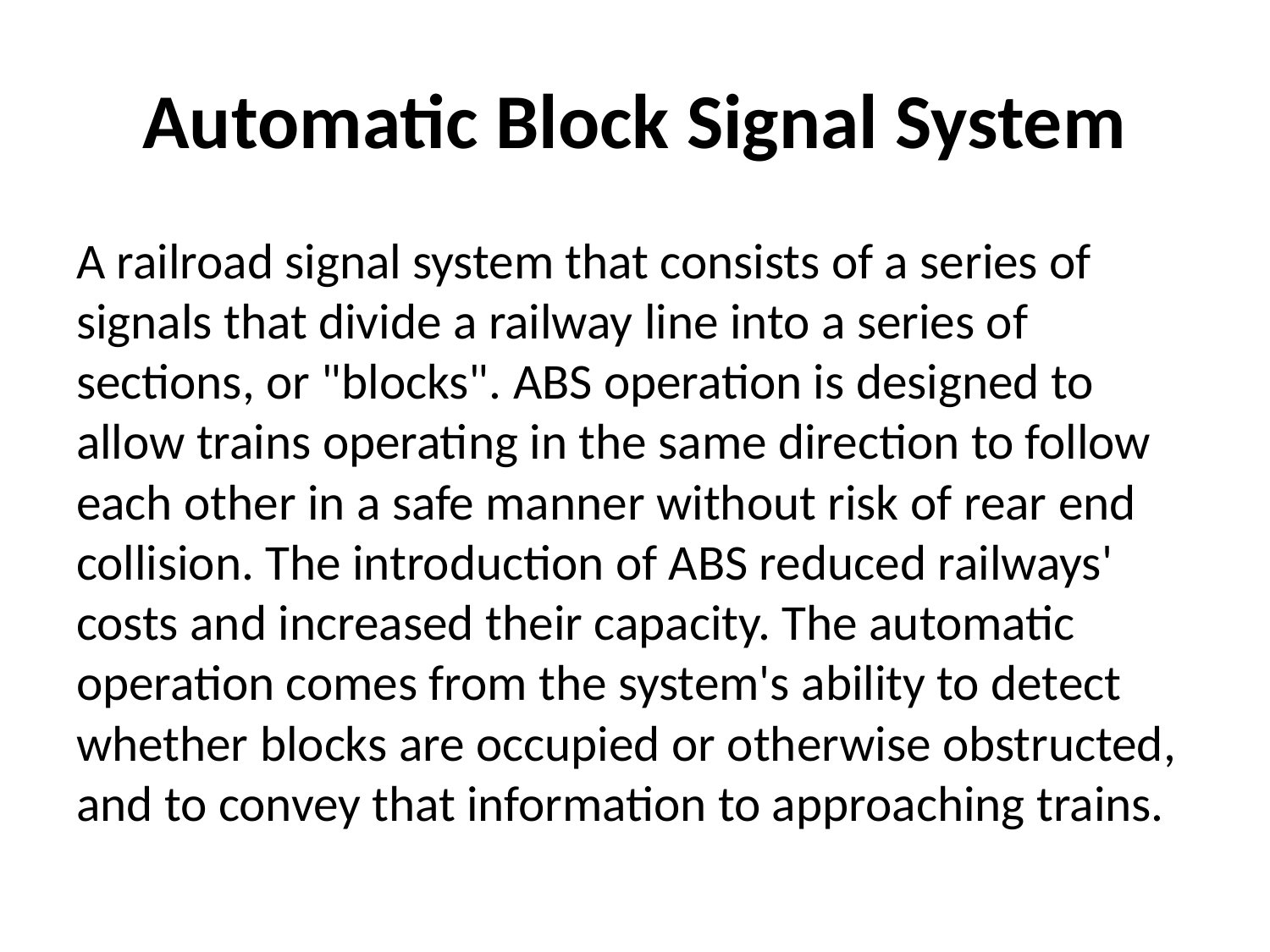

# Automatic Block Signal System
A railroad signal system that consists of a series of signals that divide a railway line into a series of sections, or "blocks". ABS operation is designed to allow trains operating in the same direction to follow each other in a safe manner without risk of rear end collision. The introduction of ABS reduced railways' costs and increased their capacity. The automatic operation comes from the system's ability to detect whether blocks are occupied or otherwise obstructed, and to convey that information to approaching trains.